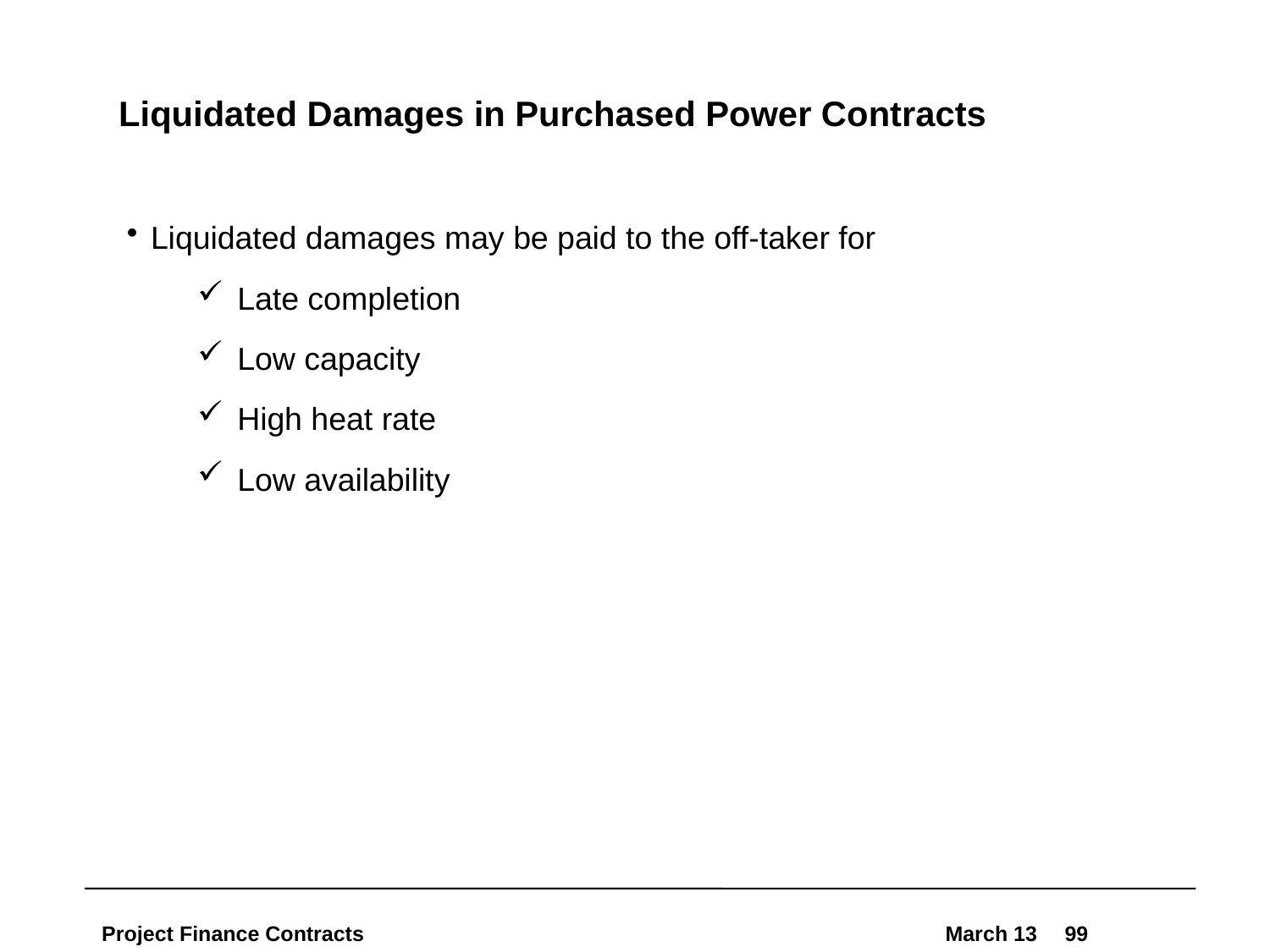

# Liquidated Damages in Purchased Power Contracts
Liquidated damages may be paid to the off-taker for
Late completion
Low capacity
High heat rate
Low availability